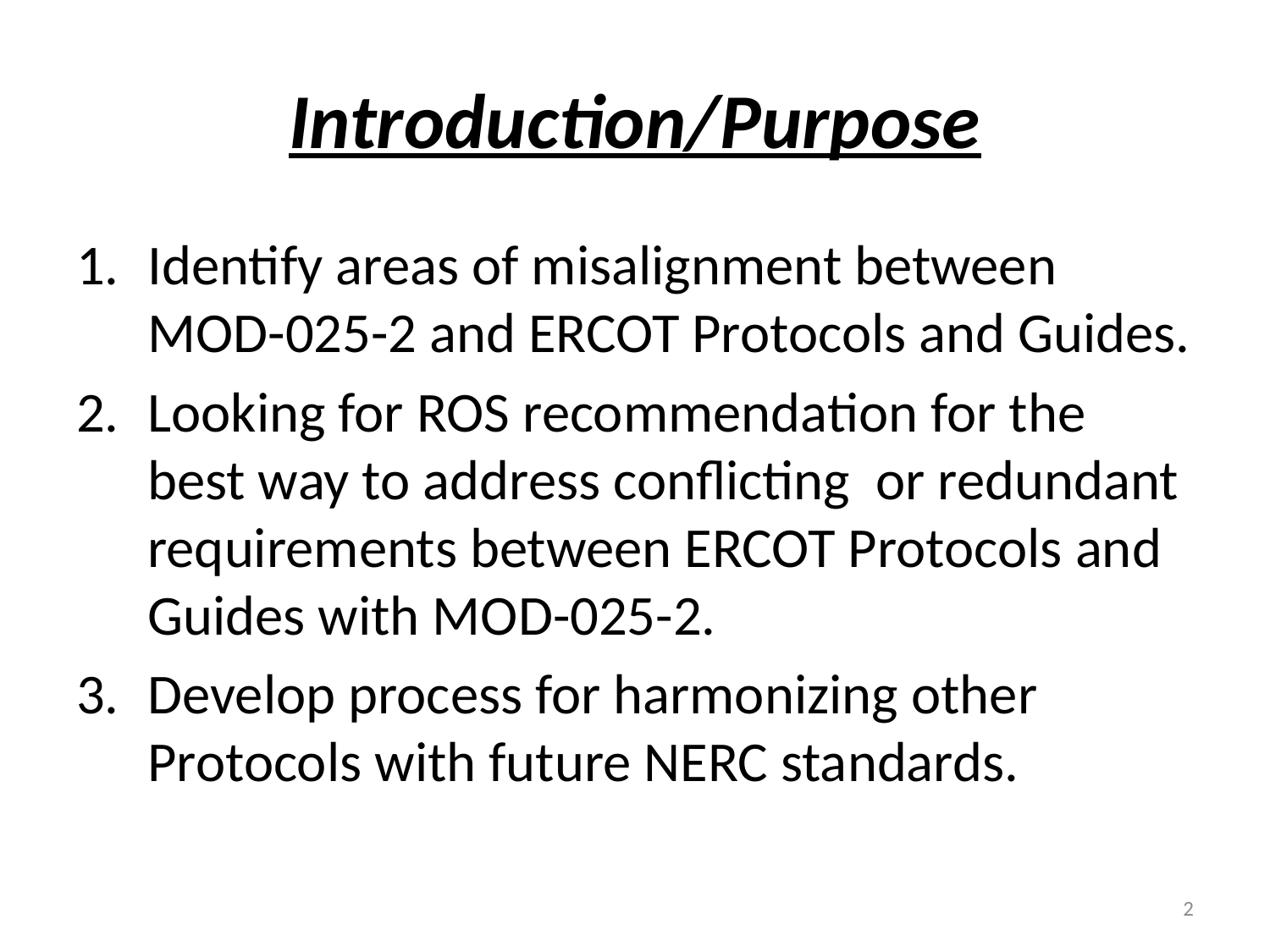

# Introduction/Purpose
Identify areas of misalignment between MOD-025-2 and ERCOT Protocols and Guides.
Looking for ROS recommendation for the best way to address conflicting  or redundant requirements between ERCOT Protocols and Guides with MOD-025-2.
Develop process for harmonizing other Protocols with future NERC standards.
2